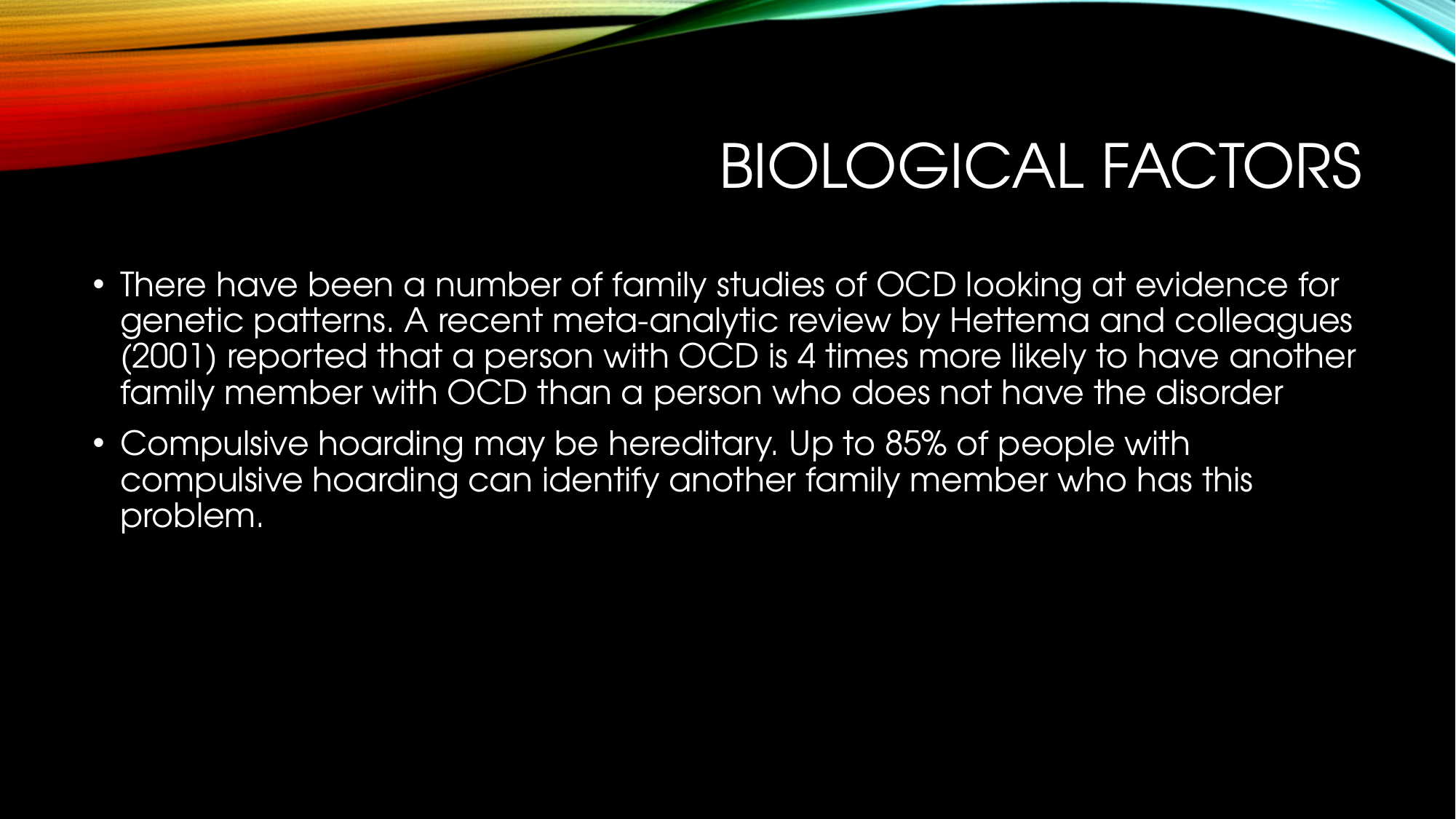

# Biological factors
There have been a number of family studies of OCD looking at evidence for genetic patterns. A recent meta-analytic review by Hettema and colleagues (2001) reported that a person with OCD is 4 times more likely to have another family member with OCD than a person who does not have the disorder
Compulsive hoarding may be hereditary. Up to 85% of people with compulsive hoarding can identify another family member who has this problem.